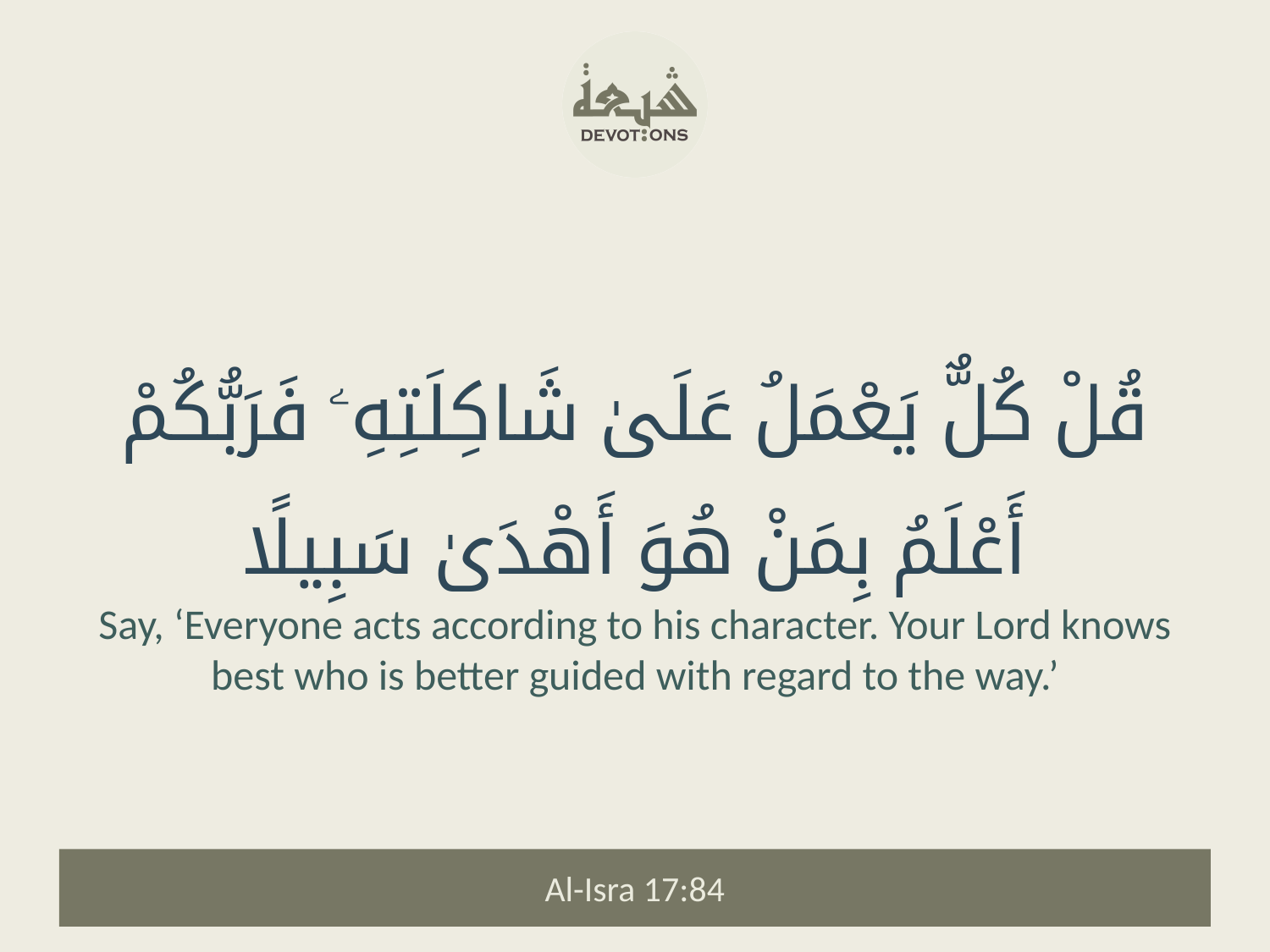

قُلْ كُلٌّ يَعْمَلُ عَلَىٰ شَاكِلَتِهِۦ فَرَبُّكُمْ أَعْلَمُ بِمَنْ هُوَ أَهْدَىٰ سَبِيلًا
Say, ‘Everyone acts according to his character. Your Lord knows best who is better guided with regard to the way.’
Al-Isra 17:84